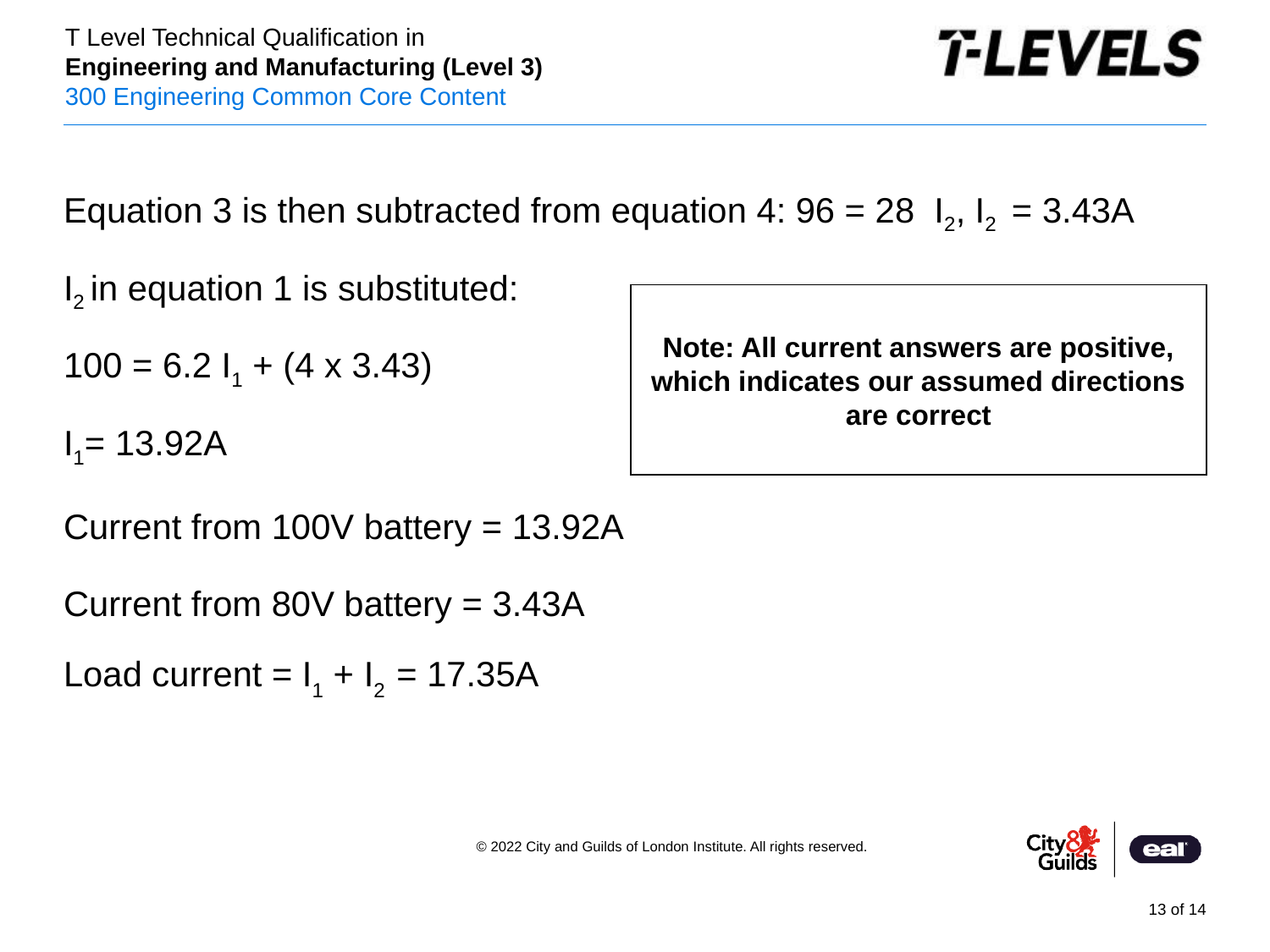

Equation 3 is then subtracted from equation 4: 96 = 28  I2, I2  = 3.43A
I2 in equation 1 is substituted:
100 = 6.2 I1 + (4 x 3.43)
I1= 13.92A
Current from 100V battery = 13.92A
Current from 80V battery = 3.43A
Load current = I1 + I2  = 17.35A

Note: All current answers are positive, which indicates our assumed directions are correct